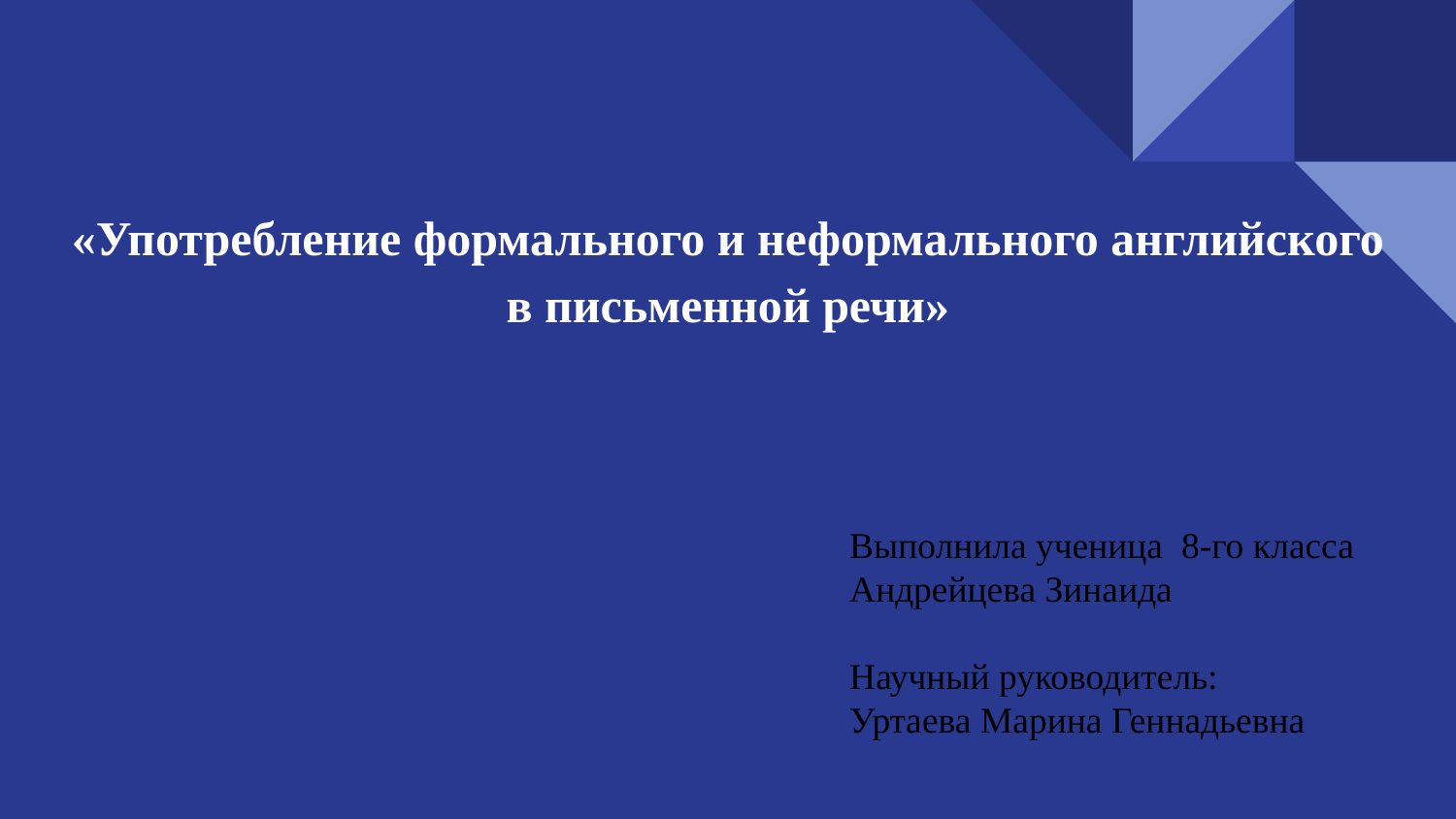

# «Употребление формального и неформального английского в письменной речи»

Выполнила ученица  8-го класса
Андрейцева Зинаида

Научный руководитель:
Уртаева Марина Геннадьевна